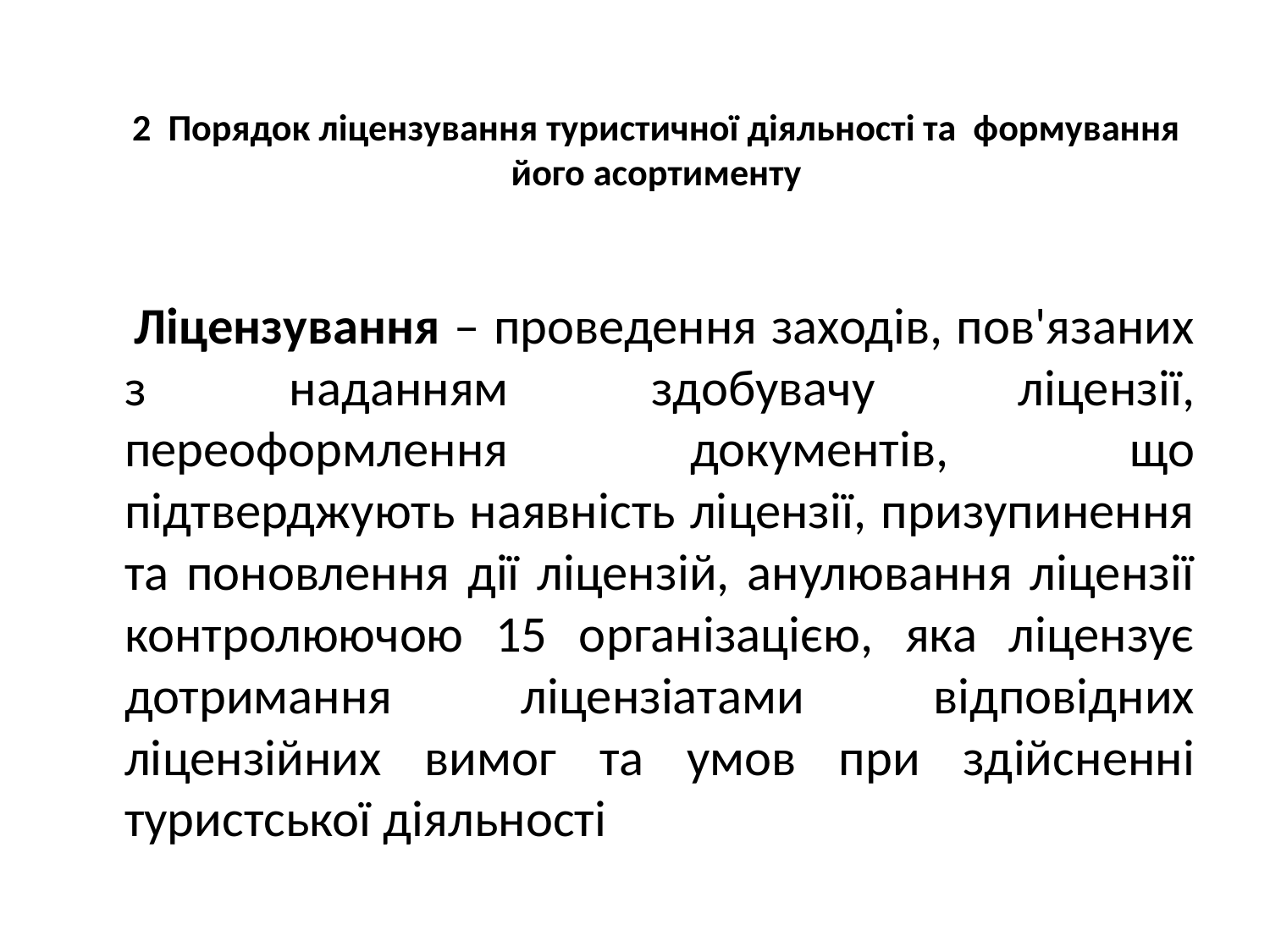

# 2  Порядок ліцензування туристичної діяльності та  формування його асортименту
    Ліцензування – проведення заходів, пов'язаних з наданням здобувачу ліцензії, переоформлення документів, що підтверджують наявність ліцензії, призупинення та поновлення дії ліцензій, анулювання ліцензії контролюючою 15 організацією, яка ліцензує дотримання ліцензіатами відповідних ліцензійних вимог та умов при здійсненні туристської діяльності